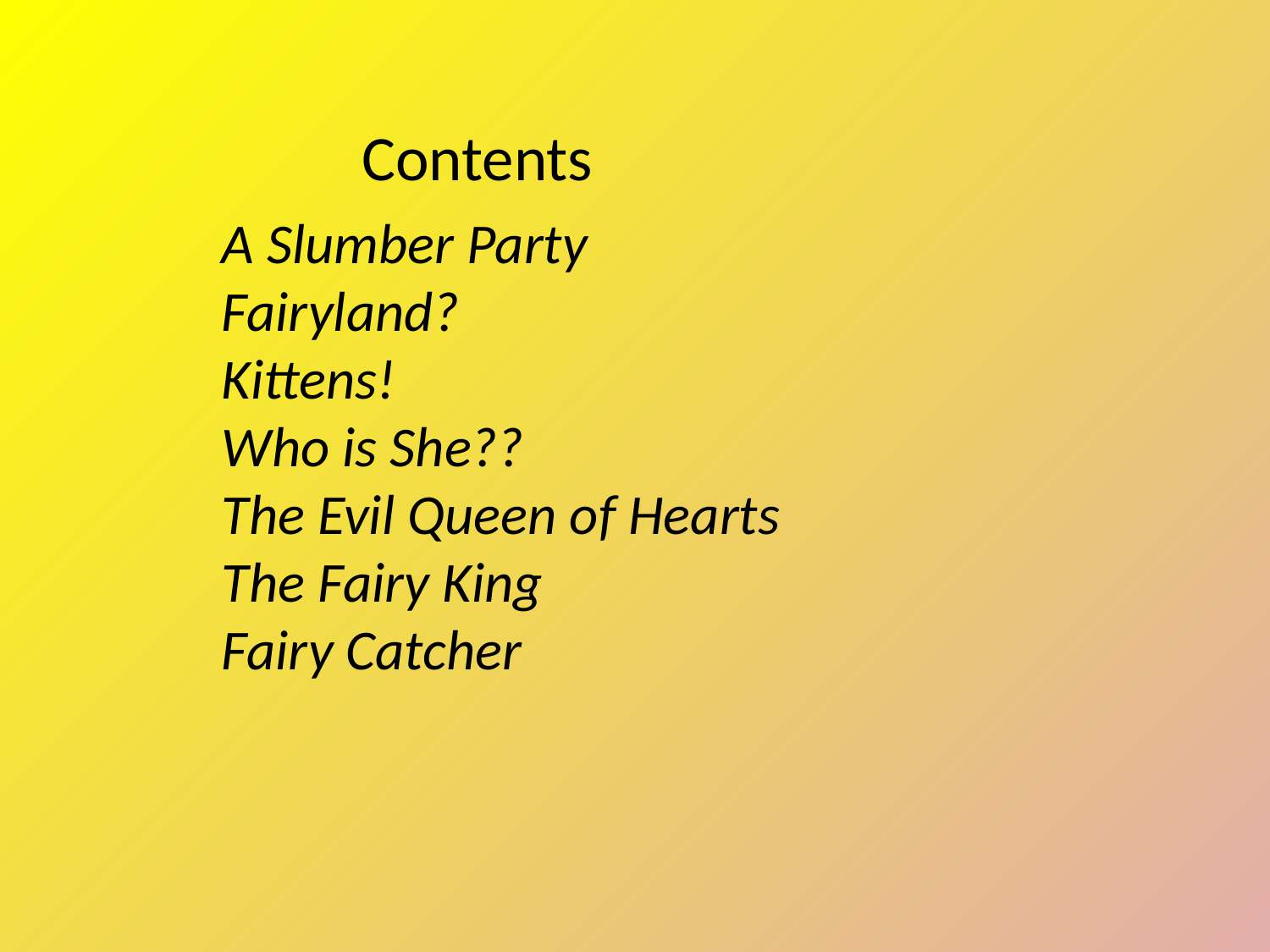

Contents
A Slumber Party
Fairyland?
Kittens!
Who is She??
The Evil Queen of Hearts
The Fairy King
Fairy Catcher